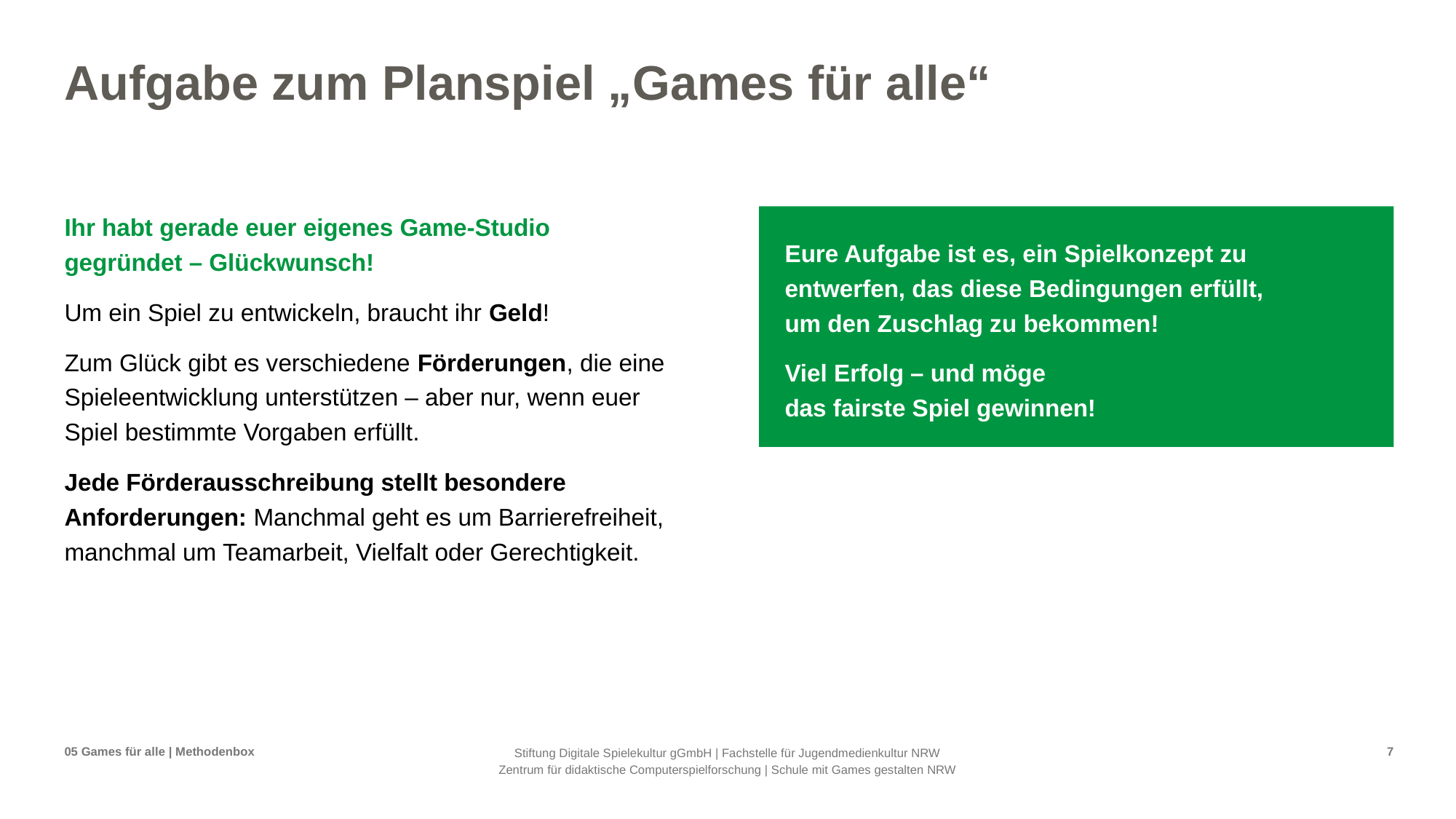

# Aufgabe zum Planspiel „Games für alle“
Ihr habt gerade euer eigenes Game-Studio
gegründet – Glückwunsch!
Um ein Spiel zu entwickeln, braucht ihr Geld!
Zum Glück gibt es verschiedene Förderungen, die eine Spieleentwicklung unterstützen – aber nur, wenn euer Spiel bestimmte Vorgaben erfüllt.
Jede Förderausschreibung stellt besondere Anforderungen: Manchmal geht es um Barrierefreiheit, manchmal um Teamarbeit, Vielfalt oder Gerechtigkeit.

Eure Aufgabe ist es, ein Spielkonzept zu entwerfen, das diese Bedingungen erfüllt,
um den Zuschlag zu bekommen!
Viel Erfolg – und möge
das fairste Spiel gewinnen!
05 Games für alle | Methodenbox
7